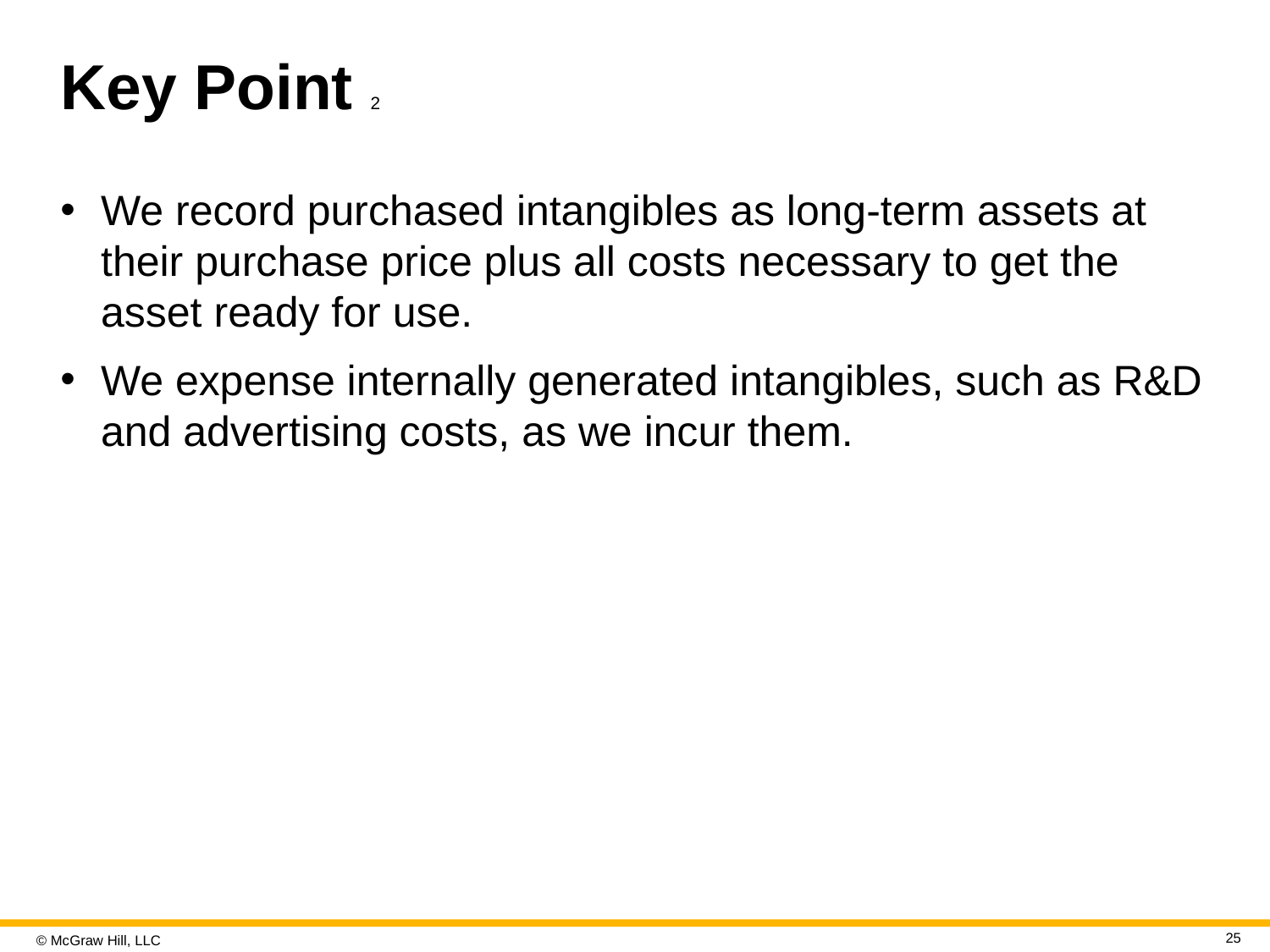

# Key Point 2
We record purchased intangibles as long-term assets at their purchase price plus all costs necessary to get the asset ready for use.
We expense internally generated intangibles, such as R&D and advertising costs, as we incur them.
25